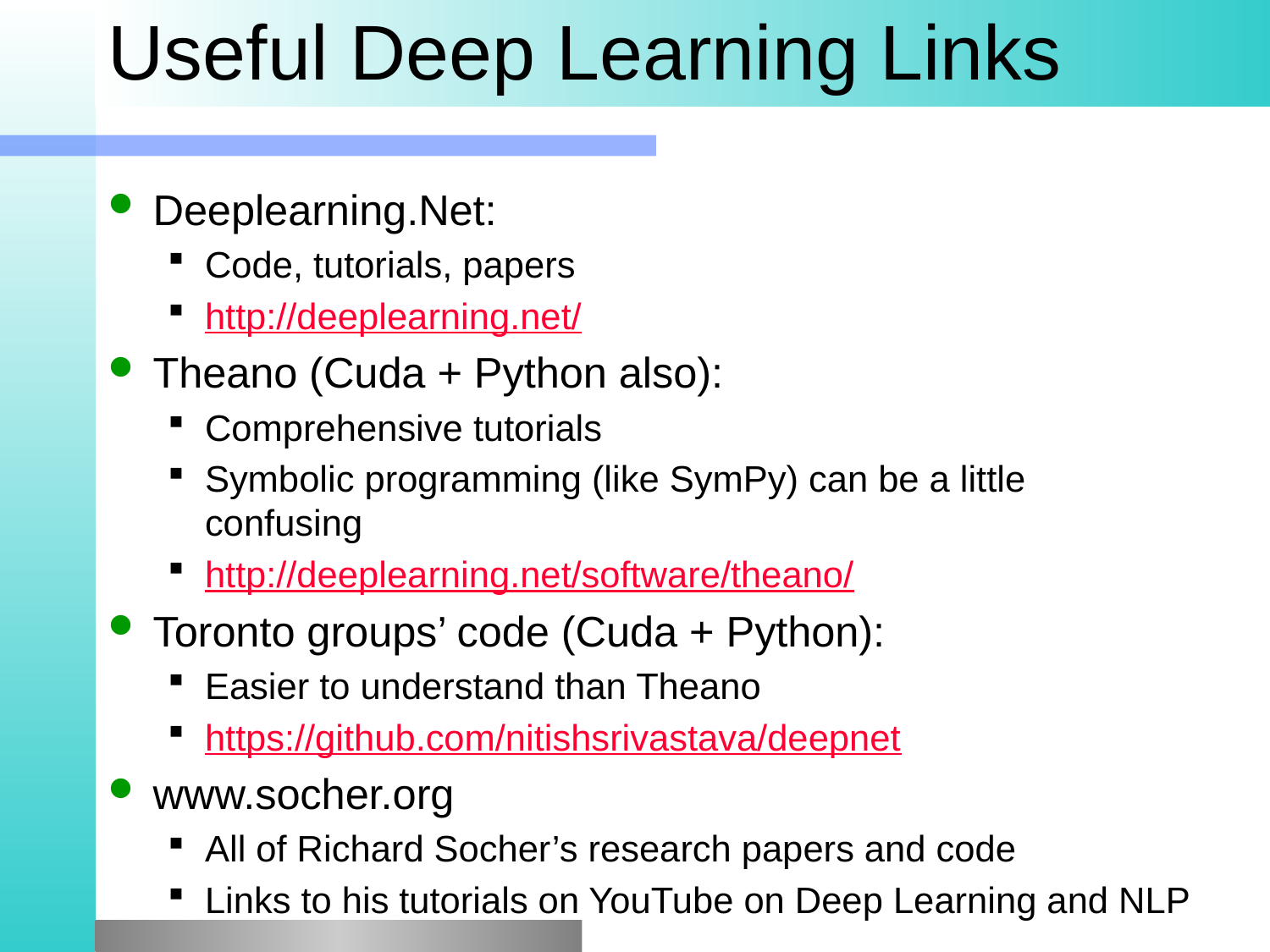

# Useful Deep Learning Links
Deeplearning.Net:
Code, tutorials, papers
http://deeplearning.net/
Theano (Cuda + Python also):
Comprehensive tutorials
Symbolic programming (like SymPy) can be a little confusing
http://deeplearning.net/software/theano/
Toronto groups’ code (Cuda + Python):
Easier to understand than Theano
https://github.com/nitishsrivastava/deepnet
www.socher.org
All of Richard Socher’s research papers and code
Links to his tutorials on YouTube on Deep Learning and NLP